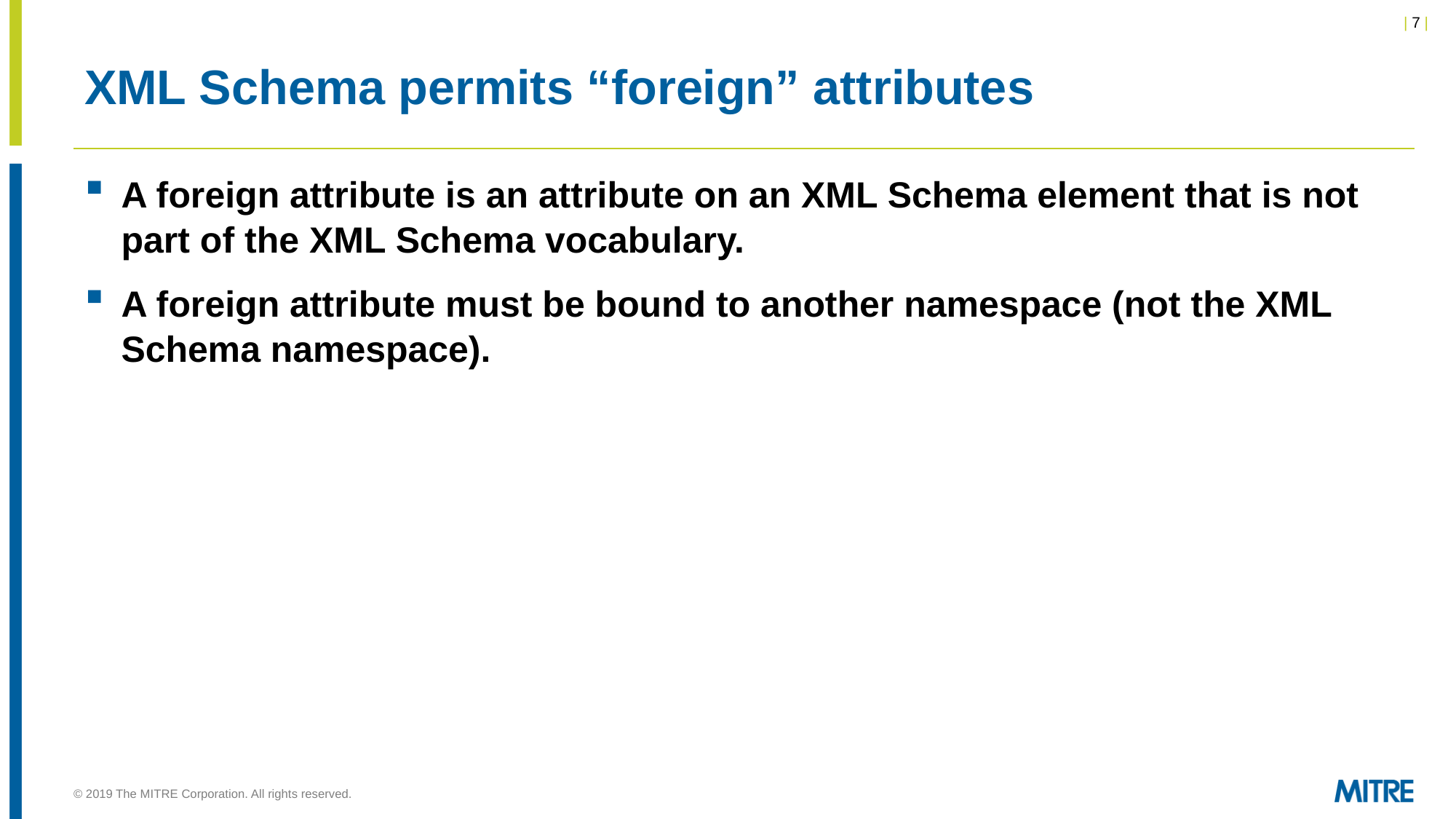

# XML Schema permits “foreign” attributes
A foreign attribute is an attribute on an XML Schema element that is not part of the XML Schema vocabulary.
A foreign attribute must be bound to another namespace (not the XML Schema namespace).
© 2019 The MITRE Corporation. All rights reserved.